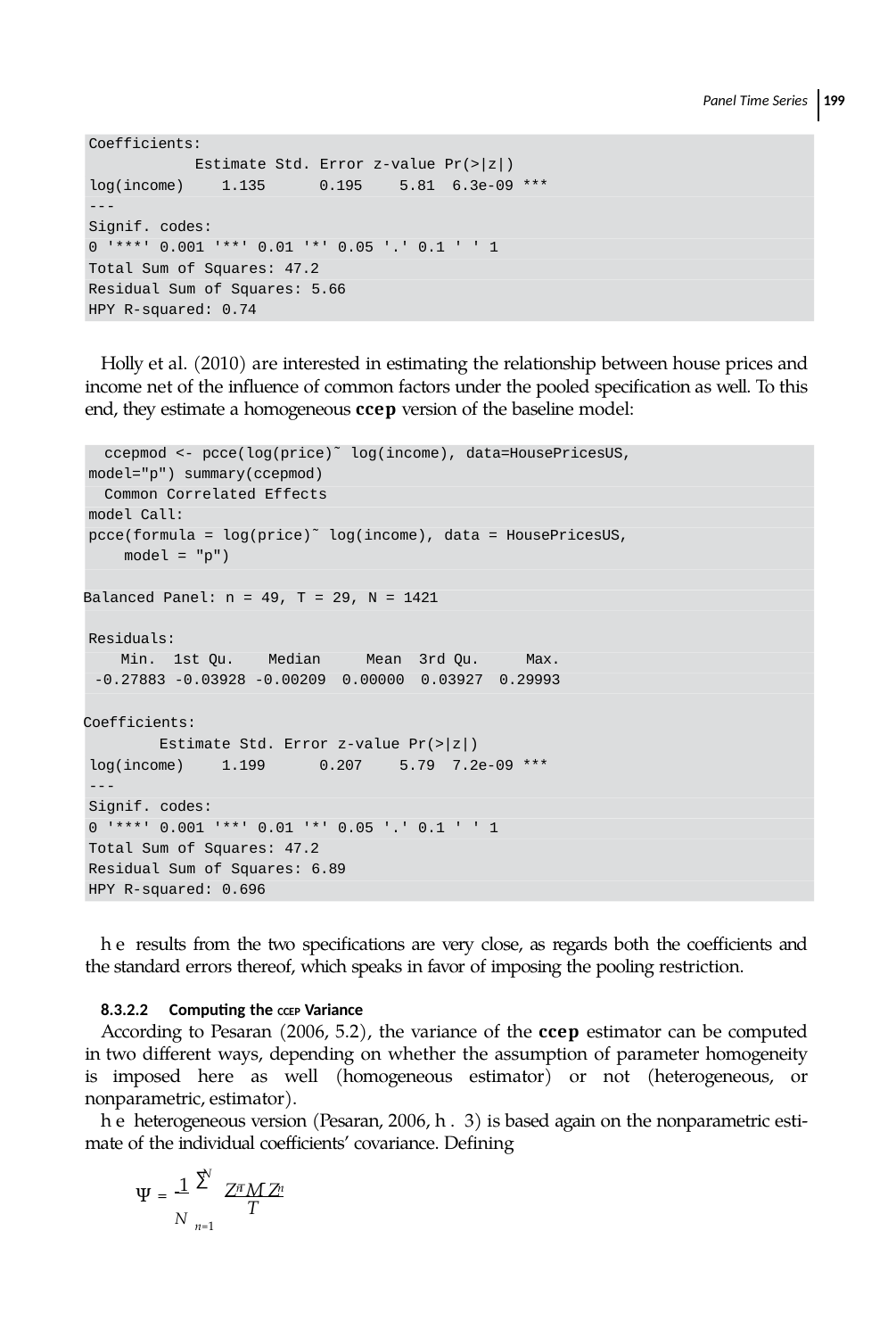

Panel Time Series  199

Coefficients:
Estimate Std. Error z-value Pr(>|z|)

log(income)
---
Signif. codes:
1.135	0.195	5.81 6.3e-09 ***

0 '***' 0.001 '**' 0.01 '*' 0.05 '.' 0.1 ' ' 1
Total Sum of Squares: 47.2 Residual Sum of Squares: 5.66 HPY R-squared: 0.74

Holly et al. (2010) are interested in estimating the relationship between house prices and income net of the influence of common factors under the pooled speciﬁcation as well. To this end, they estimate a homogeneous ccep version of the baseline model:

ccepmod <- pcce(log(price) ̃ log(income), data=HousePricesUS, model="p") summary(ccepmod)
Common Correlated Effects model Call:
pcce(formula = log(price) ̃ log(income), data = HousePricesUS, model = "p")
Balanced Panel: n = 49, T = 29, N = 1421 Residuals:
Min. 1st Qu.	Median	Mean 3rd Qu.	Max.
-0.27883 -0.03928 -0.00209 0.00000 0.03927 0.29993

Coefficients:
Estimate Std. Error z-value Pr(>|z|)

log(income)
---
Signif. codes:
1.199	0.207	5.79 7.2e-09 ***

0 '***' 0.001 '**' 0.01 '*' 0.05 '.' 0.1 ' ' 1
Total Sum of Squares: 47.2 Residual Sum of Squares: 6.89 HPY R-squared: 0.696

he results from the two speciﬁcations are very close, as regards both the coeﬃcients and the standard errors thereof, which speaks in favor of imposing the pooling restriction.

8.3.2.2  Computing the CCEP Variance
According to Pesaran (2006, 5.2), the variance of the ccep estimator can be computed in two different ways, depending on whether the assumption of parameter homogeneity is imposed here as well (homogeneous estimator) or not (heterogeneous, or nonparametric, estimator).
he heterogeneous version (Pesaran, 2006, h. 3) is based again on the nonparametric esti- mate of the individual coeﬃcients’ covariance. Deﬁning

N
∑
Z⊤M̄ Z
 1
n	n
Ψ =
T

N n=1